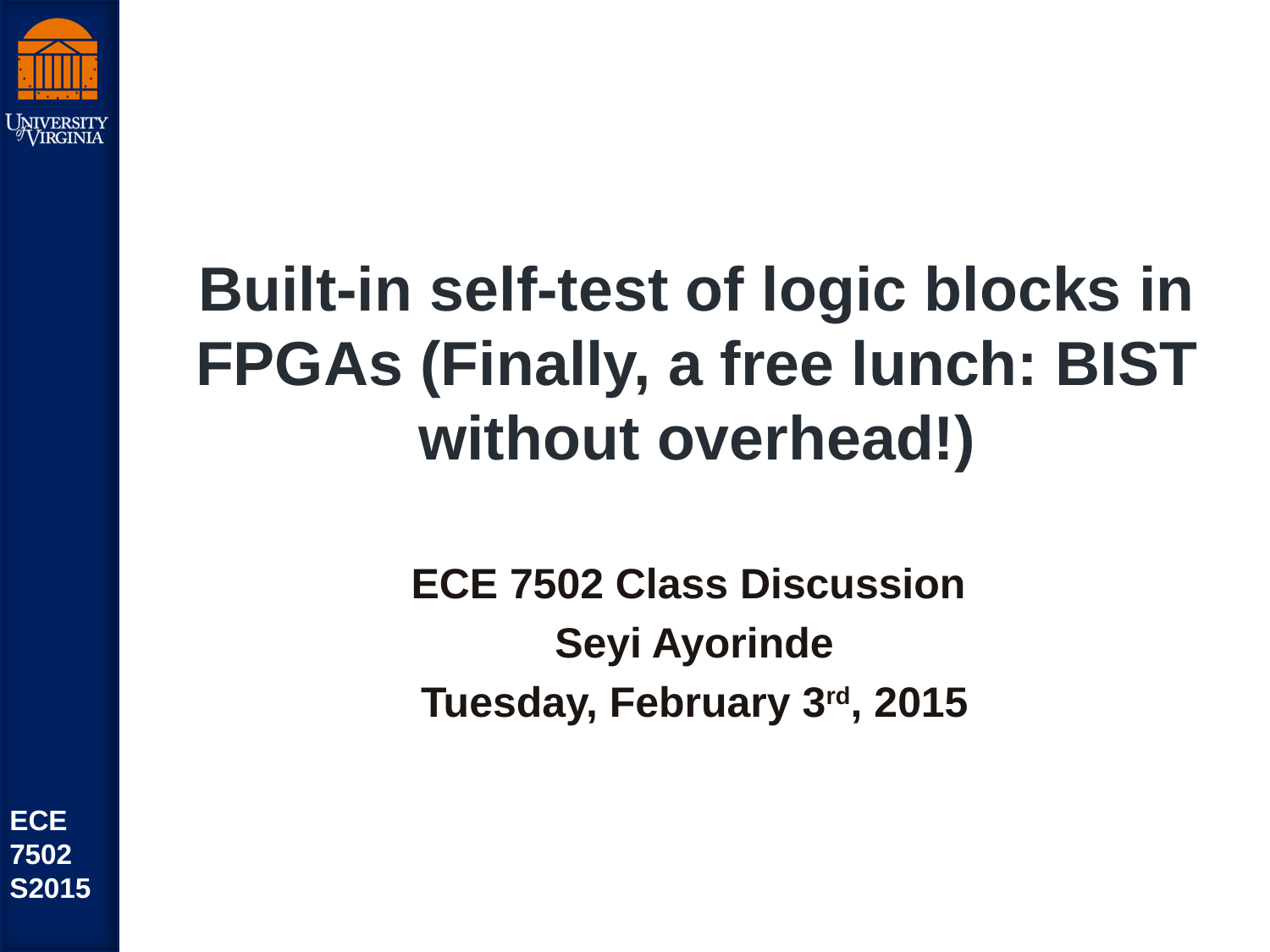

# Built-in self-test of logic blocks in FPGAs (Finally, a free lunch: BIST without overhead!)
ECE 7502 Class Discussion
Seyi Ayorinde
Tuesday, February 3rd, 2015